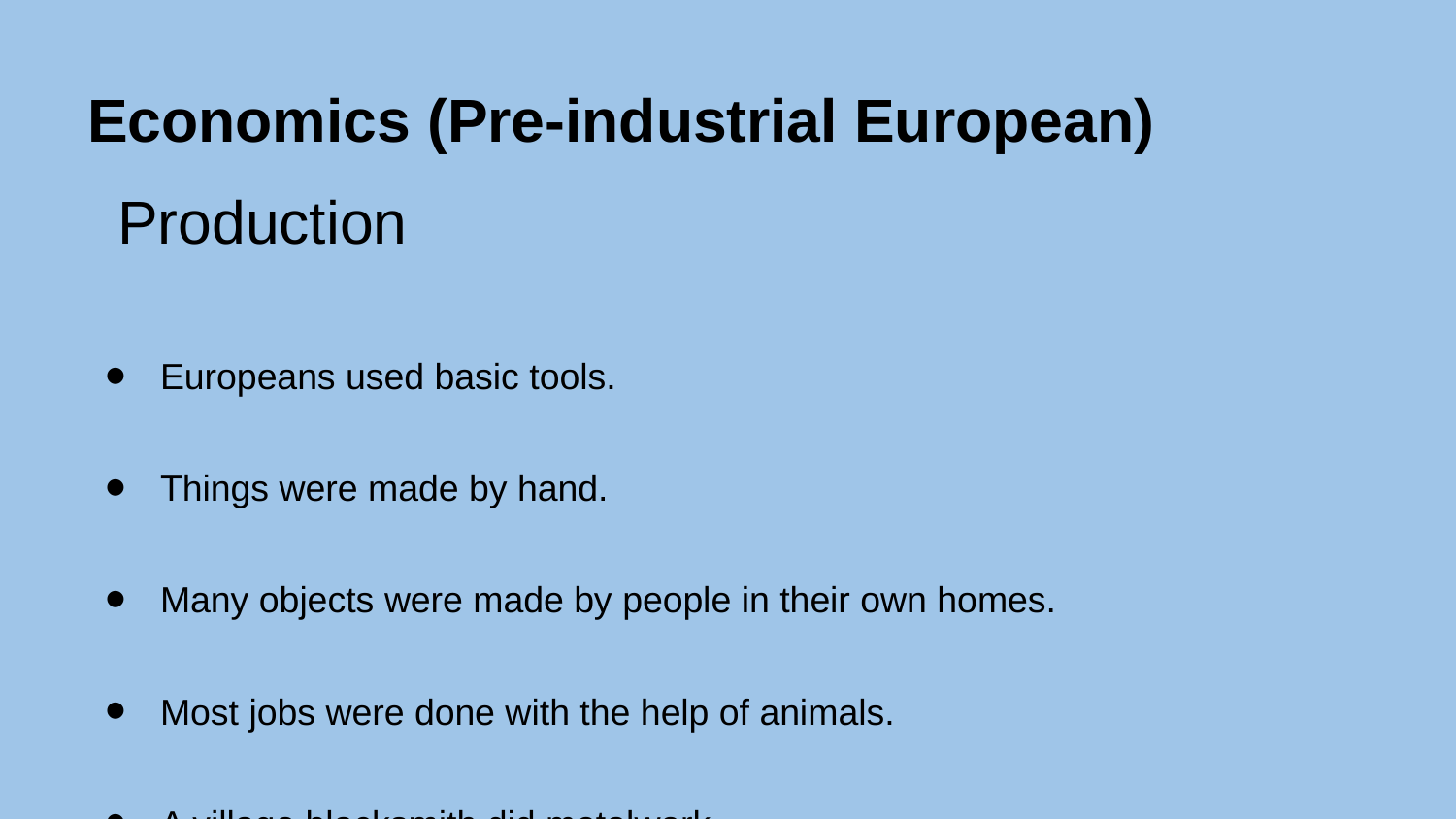

# Economics (Pre-industrial European)
Production

Europeans used basic tools.

Things were made by hand.

Many objects were made by people in their own homes.

Most jobs were done with the help of animals.

A village blacksmith did metalwork.